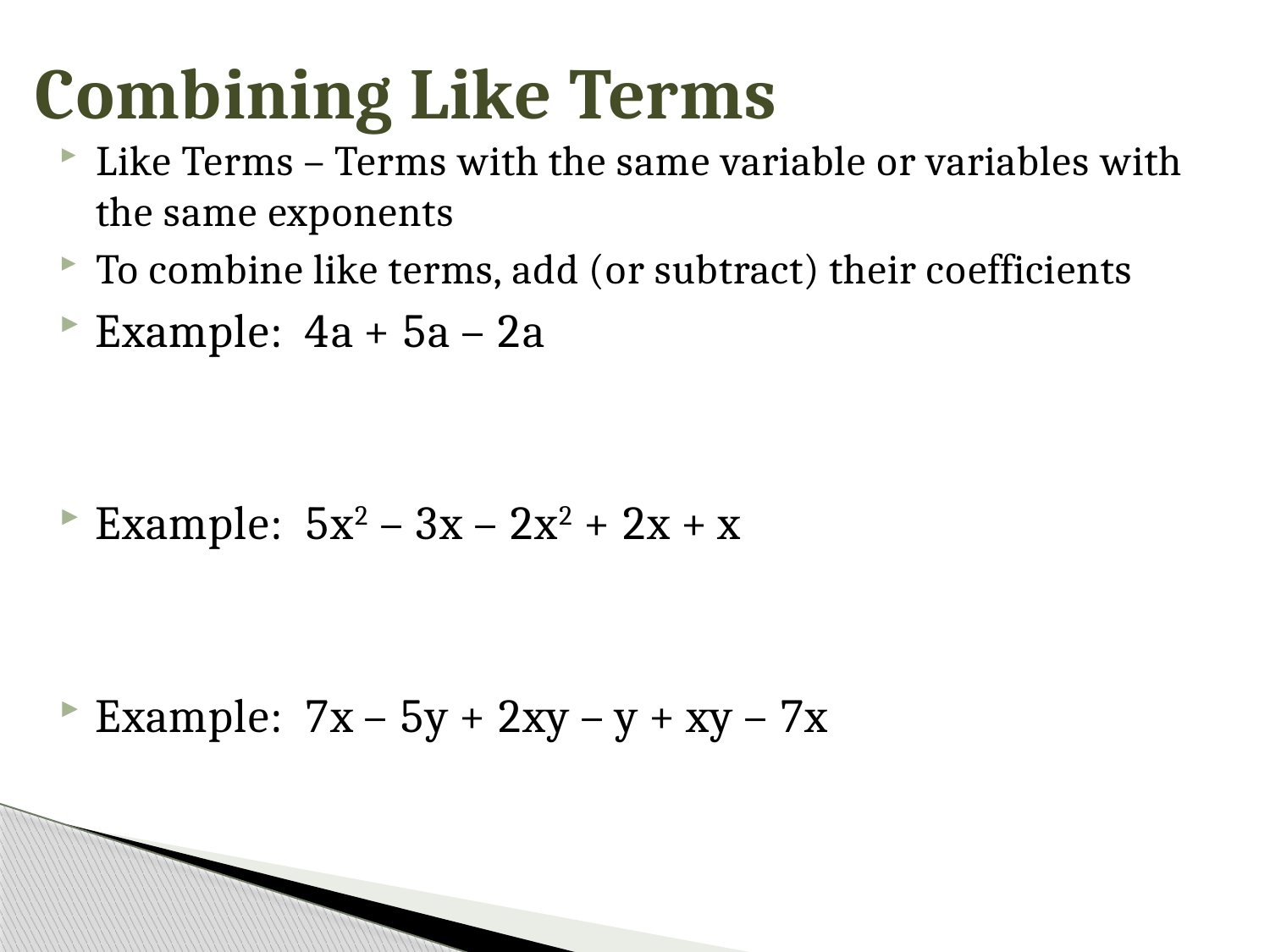

# Combining Like Terms
Like Terms – Terms with the same variable or variables with the same exponents
To combine like terms, add (or subtract) their coefficients
Example:  4a + 5a – 2a

Example:  5x2 – 3x – 2x2 + 2x + x

Example:  7x – 5y + 2xy – y + xy – 7x